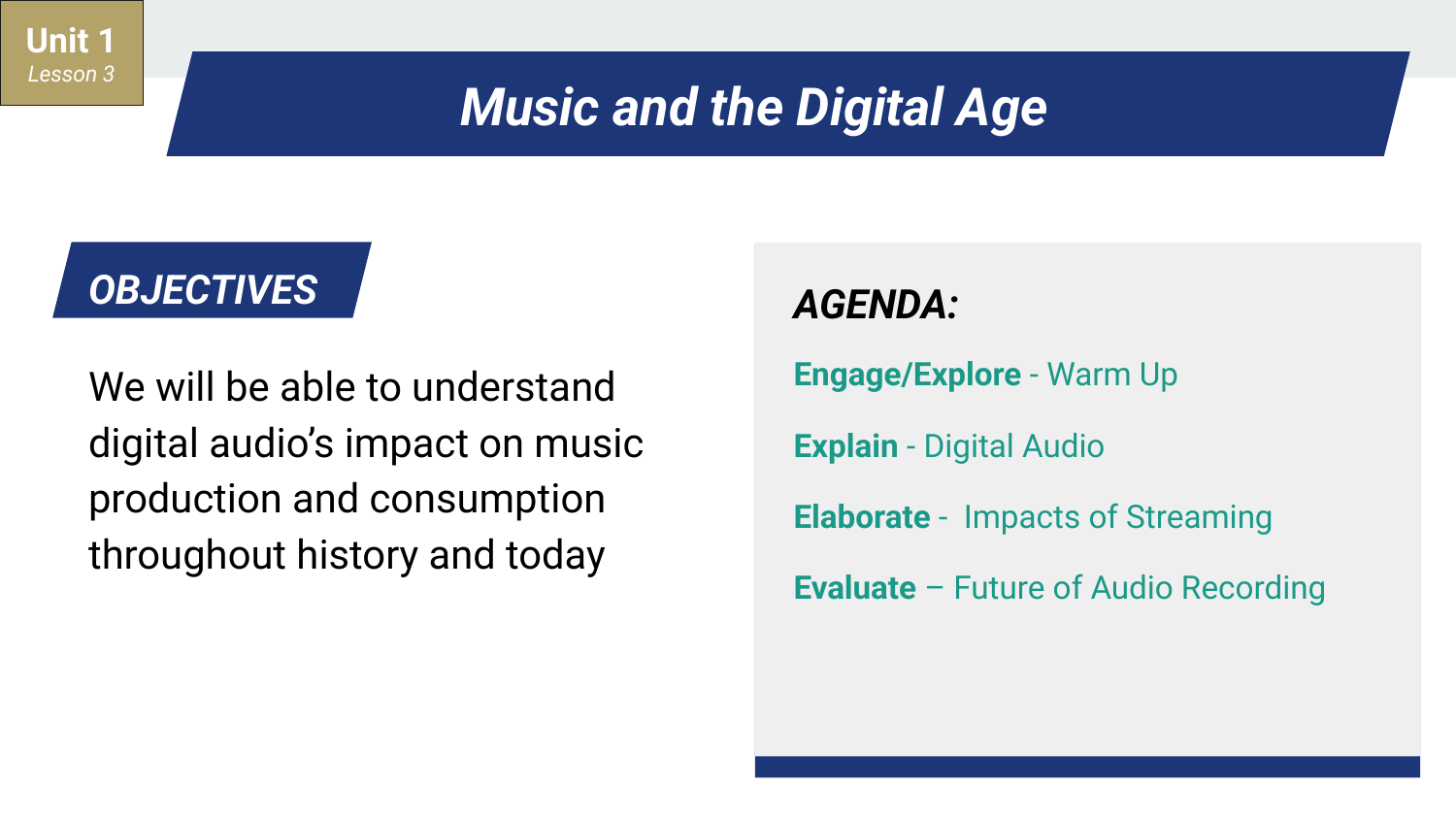

Unit 1 Lesson 3
Unit 1 Lesson 3

# Music and the Digital Age

OBJECTIVES

AGENDA:
Engage/Explore - Warm Up
Explain - Digital Audio
Elaborate -  Impacts of Streaming
Evaluate – Future of Audio Recording
We will be able to understand digital audio’s impact on music production and consumption throughout history and today